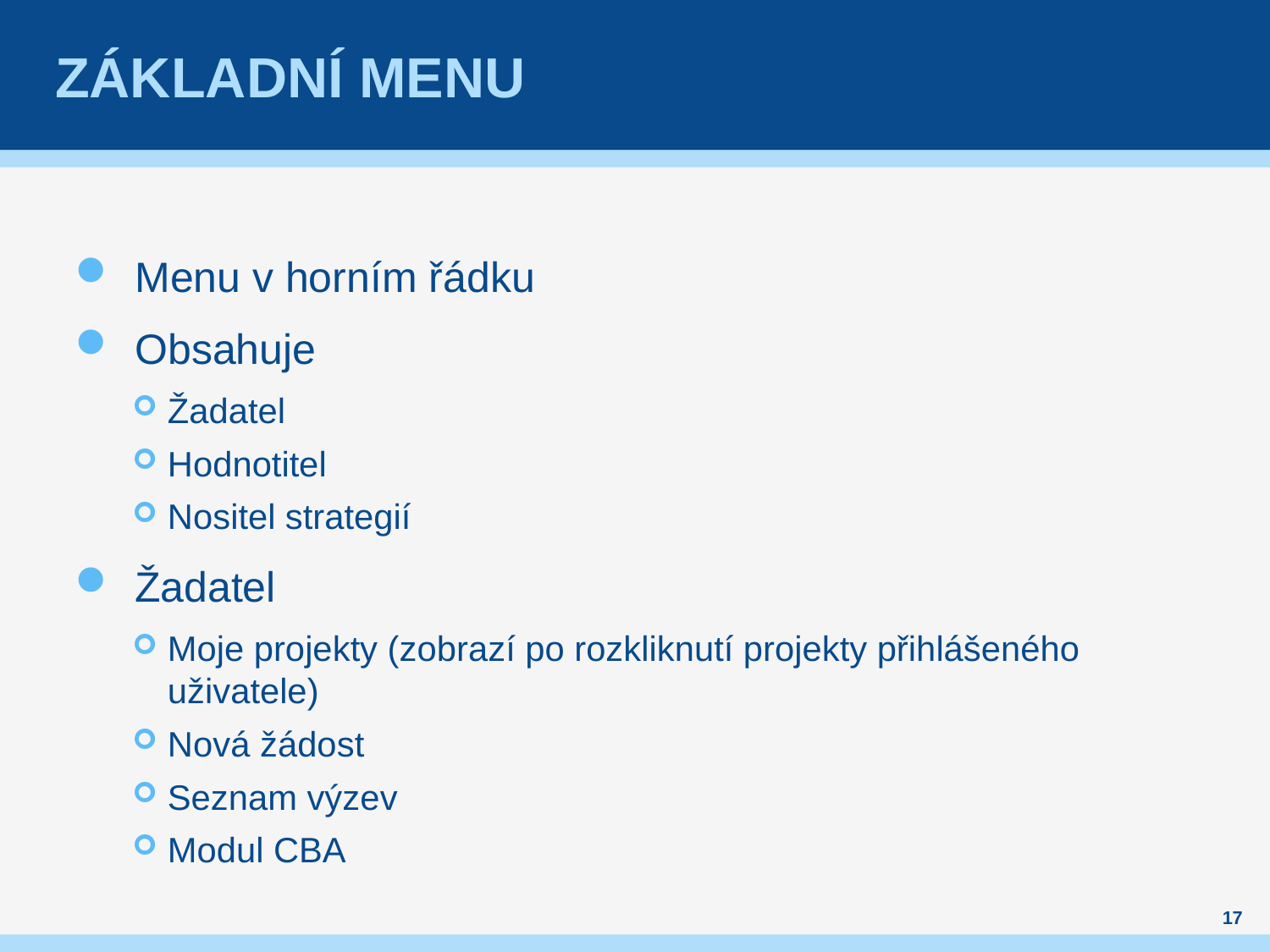

# Základní menu
Menu v horním řádku
Obsahuje
Žadatel
Hodnotitel
Nositel strategií
Žadatel
Moje projekty (zobrazí po rozkliknutí projekty přihlášeného uživatele)
Nová žádost
Seznam výzev
Modul CBA
17